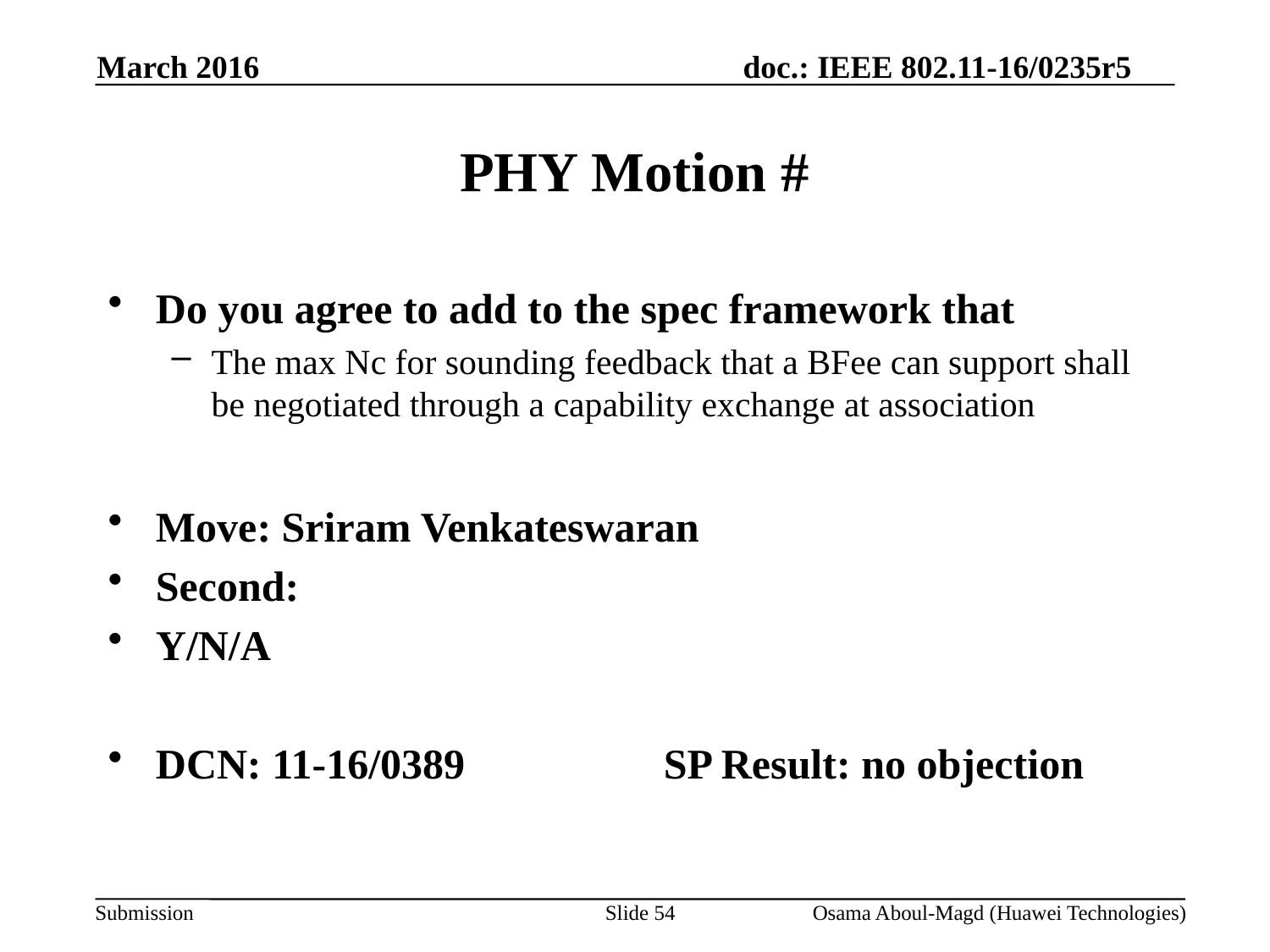

March 2016
# PHY Motion #
Do you agree to add to the spec framework that
The max Nc for sounding feedback that a BFee can support shall be negotiated through a capability exchange at association

Move: Sriram Venkateswaran
Second:
Y/N/A

DCN: 11-16/0389		SP Result: no objection
Slide 54
Osama Aboul-Magd (Huawei Technologies)